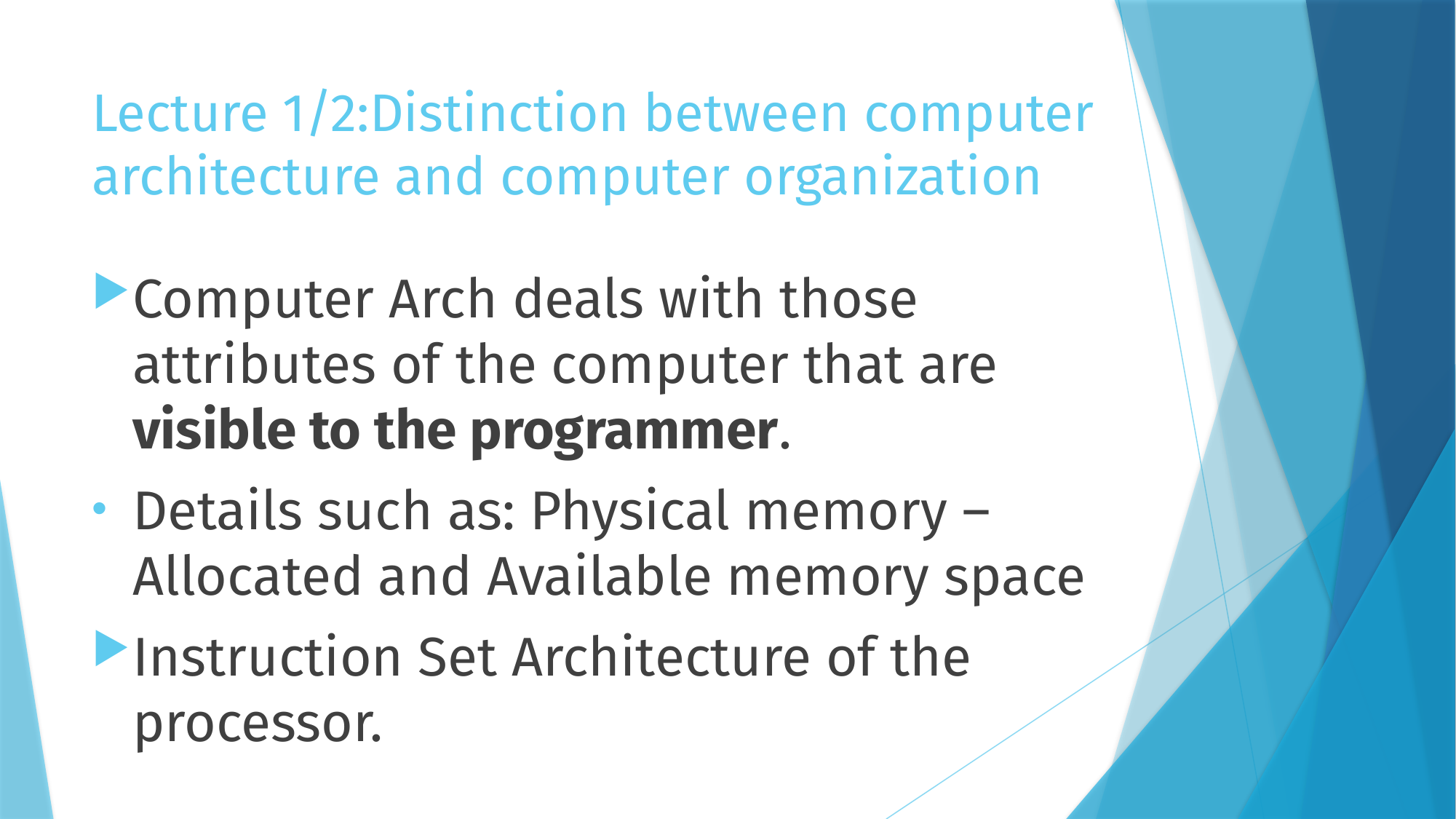

# Lecture 1/2:Distinction between computer architecture and computer organization
Computer Arch deals with those attributes of the computer that are visible to the programmer.
Details such as: Physical memory – Allocated and Available memory space
Instruction Set Architecture of the processor.